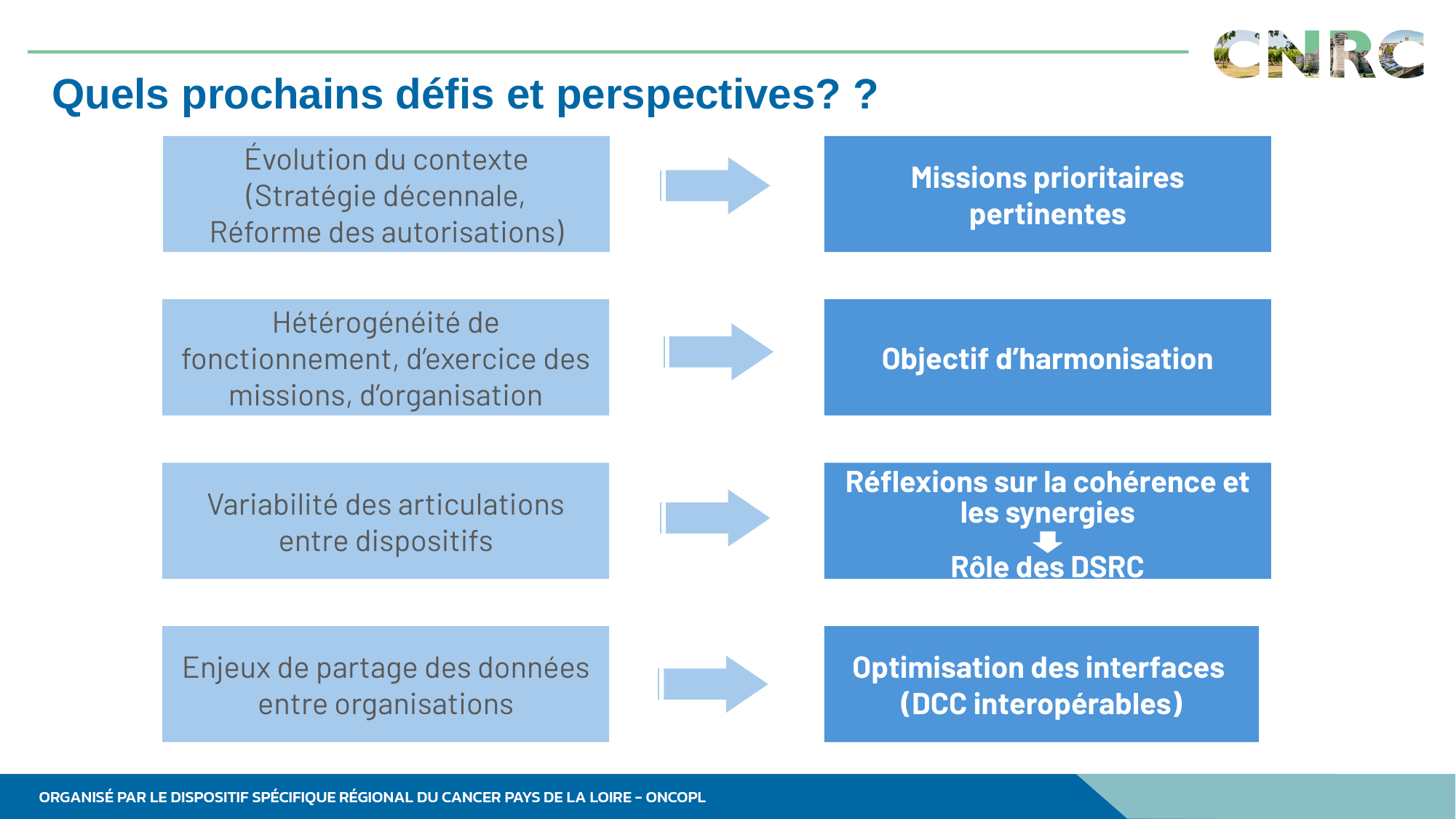

# Quels prochains défis et perspectives? ?
Évolution du contexte
(Stratégie décennale,
Réforme des autorisations)
Missions prioritaires pertinentes

Hétérogénéité de fonctionnement, d’exercice des missions, d’organisation
Objectif d’harmonisation

Variabilité des articulations entre dispositifs
Réflexions sur la cohérence et les synergies

Rôle des DSRC

Optimisation des interfaces
(DCC interopérables)
Enjeux de partage des données entre organisations